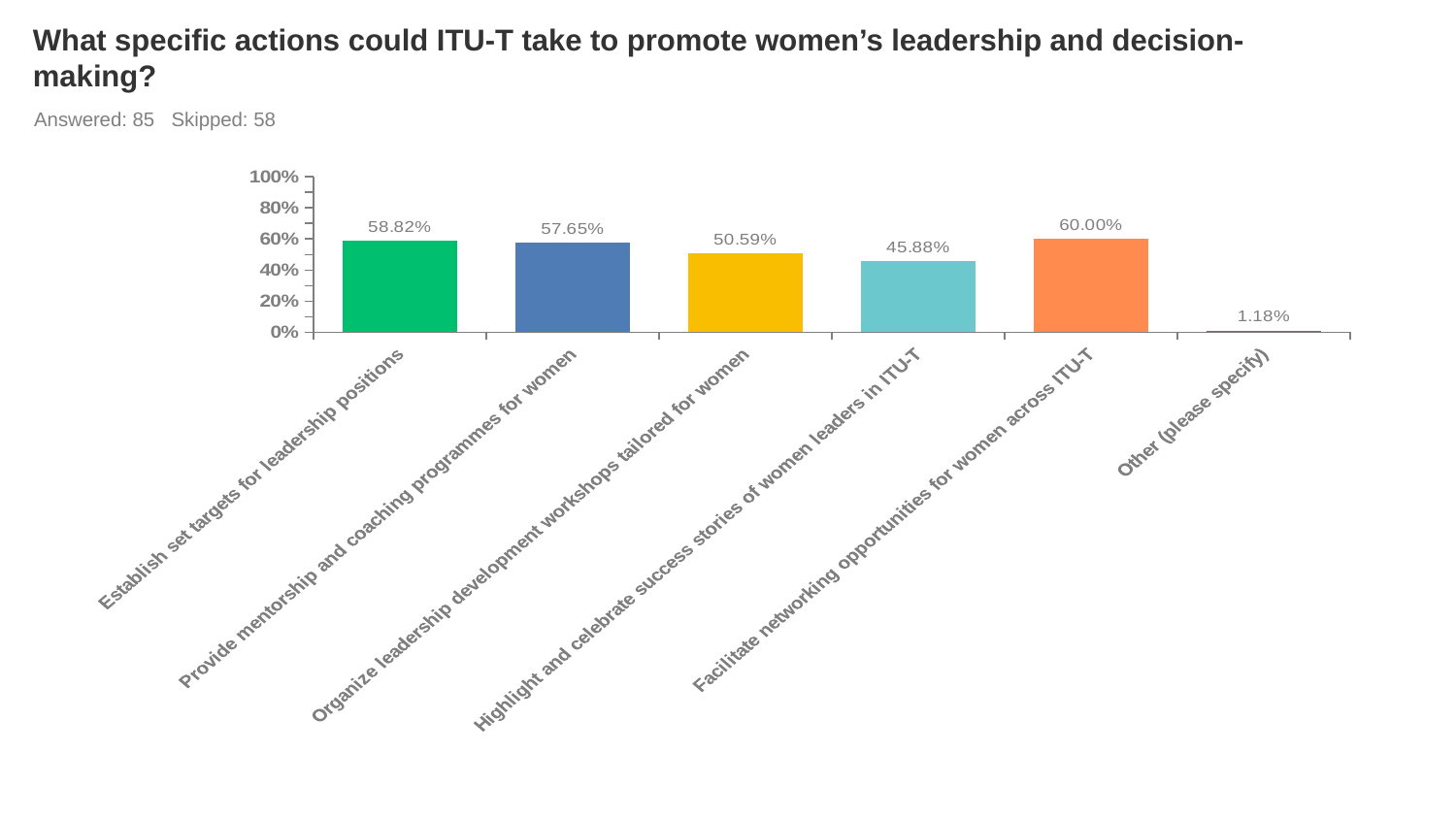

# What specific actions could ITU-T take to promote women’s leadership and decision-making?
Answered: 85   Skipped: 58

### Chart

| Category |   |
|---|---|
| Establish set targets for leadership positions | 0.5882 |
| Provide mentorship and coaching programmes for women | 0.5765 |
| Organize leadership development workshops tailored for women | 0.5059 |
| Highlight and celebrate success stories of women leaders in ITU-T | 0.4588 |
| Facilitate networking opportunities for women across ITU-T | 0.6 |
| Other (please specify) | 0.0118 |